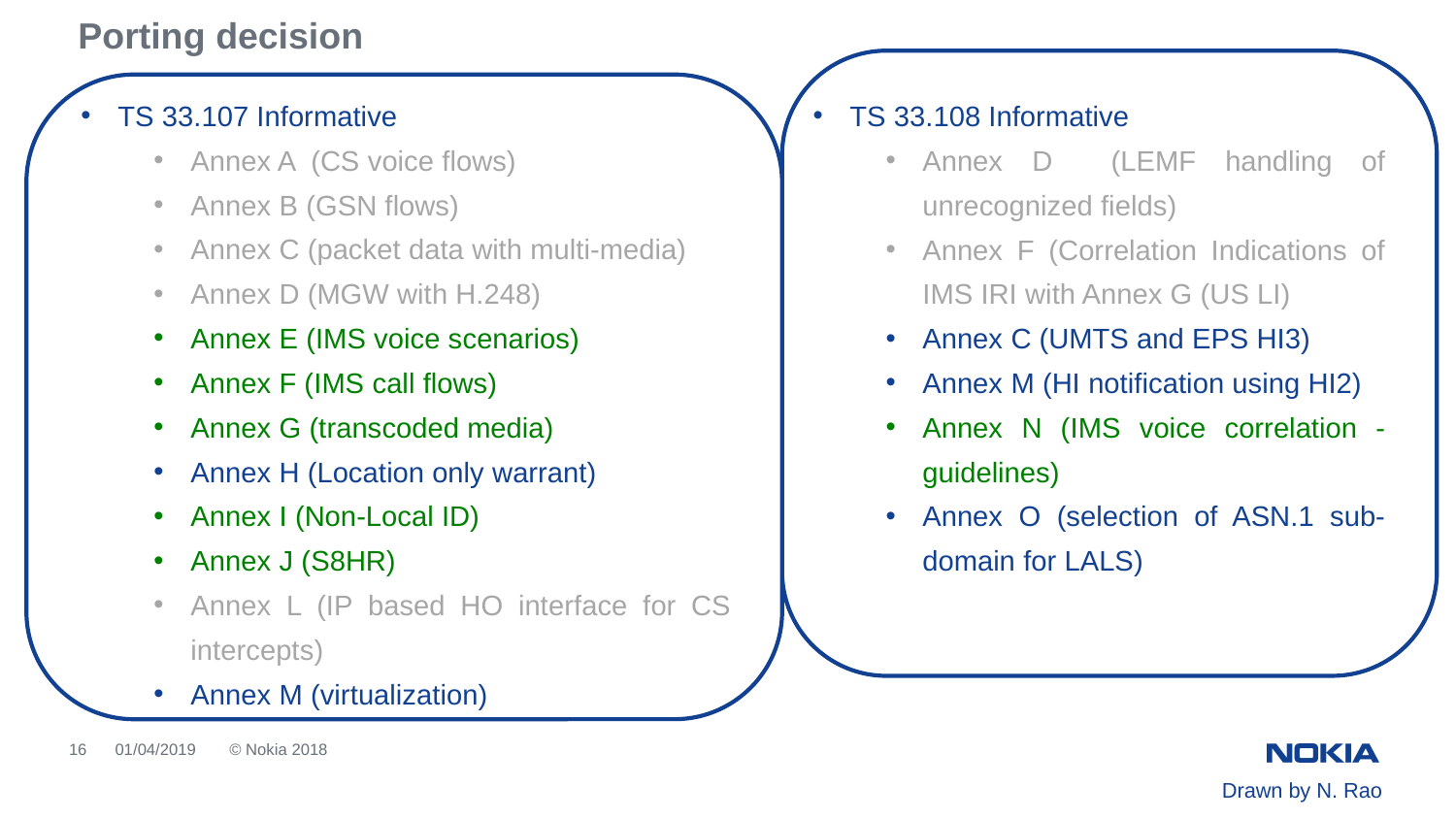

Porting decision

TS 33.107 Informative
Annex A  (CS voice flows)
Annex B (GSN flows)
Annex C (packet data with multi-media)
Annex D (MGW with H.248)
Annex E (IMS voice scenarios)
Annex F (IMS call flows)
Annex G (transcoded media)
Annex H (Location only warrant)
Annex I (Non-Local ID)
Annex J (S8HR)
Annex L (IP based HO interface for CS intercepts)
Annex M (virtualization)
TS 33.108 Informative
Annex D  (LEMF handling of unrecognized fields)
Annex F (Correlation Indications of IMS IRI with Annex G (US LI)
Annex C (UMTS and EPS HI3)
Annex M (HI notification using HI2)
Annex N (IMS voice correlation - guidelines)
Annex O (selection of ASN.1 sub-domain for LALS)